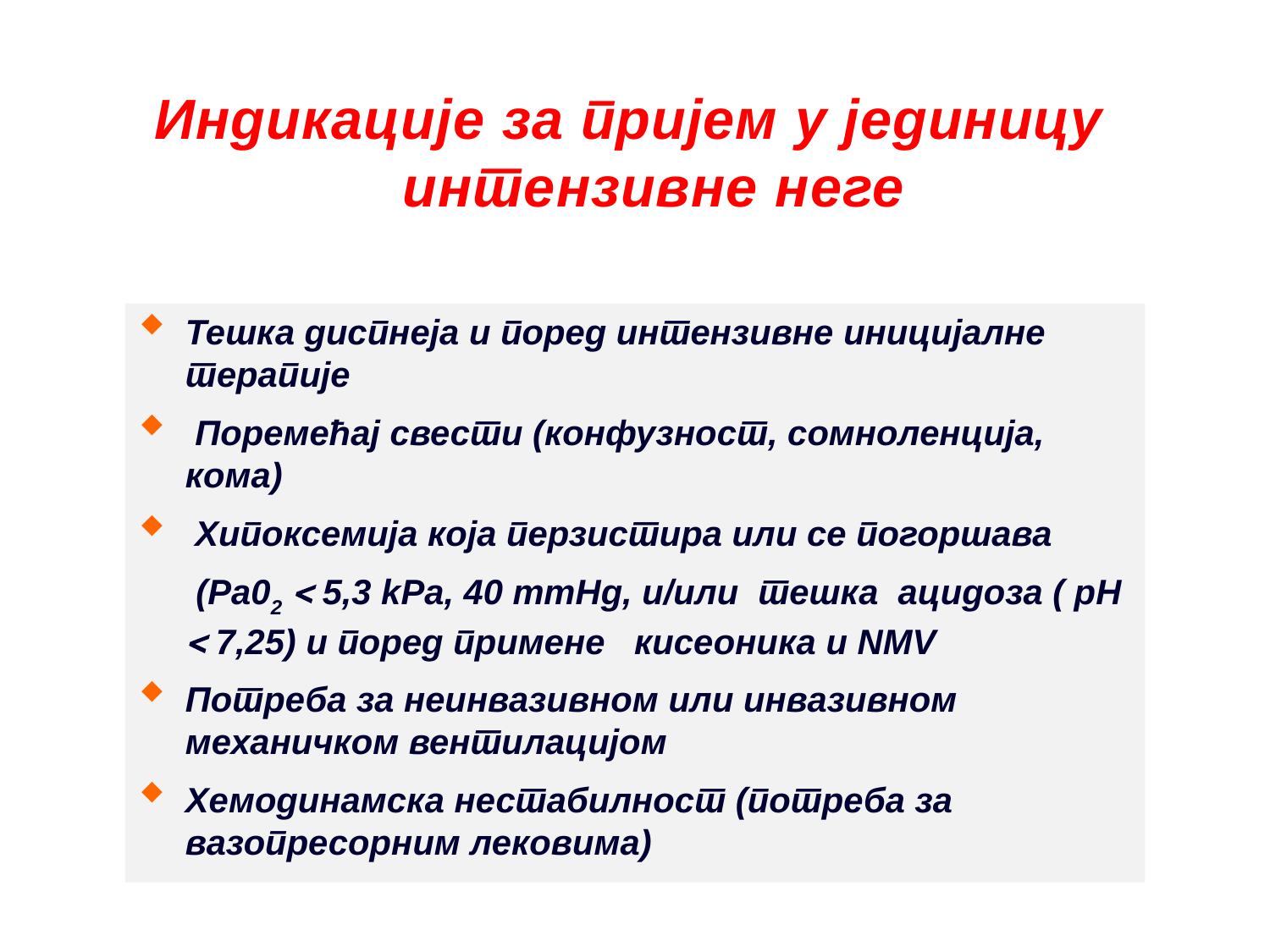

# Индикације за пријем у јединицу интензивне неге
Тешка диспнеја и поред интензивне иницијалне терапије
 Поремећај свести (конфузност, сомноленција, кома)
 Хипоксемија која перзистира или се погоршава
      (Pa02 < 5,3 kPa, 40 mmHg, и/или  тешка  ацидоза ( pH < 7,25) и поред примене   кисеоника и NMV
Потреба за неинвазивном или инвазивном механичком вентилацијом
Хемодинамска нестабилност (потреба за вазопресорним лековима)